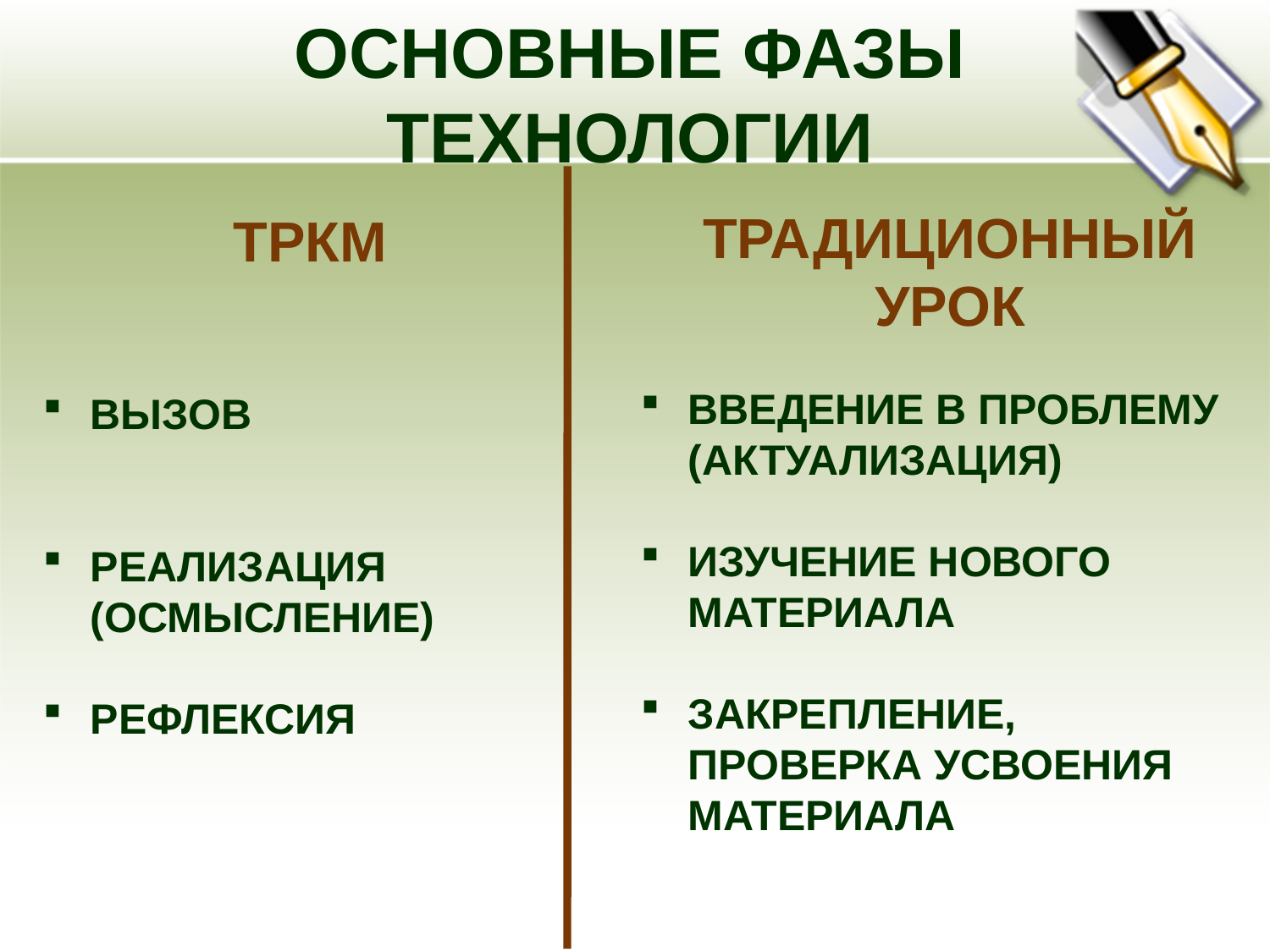

# ОСНОВНЫЕ ФАЗЫ ТЕХНОЛОГИИ
ТРАДИЦИОННЫЙ УРОК
ТРКМ
ВВЕДЕНИЕ В ПРОБЛЕМУ
    (АКТУАЛИЗАЦИЯ)

ИЗУЧЕНИЕ НОВОГО
    МАТЕРИАЛА

ЗАКРЕПЛЕНИЕ,
    ПРОВЕРКА УСВОЕНИЯ
    МАТЕРИАЛА
ВЫЗОВ

РЕАЛИЗАЦИЯ
    (ОСМЫСЛЕНИЕ)

РЕФЛЕКСИЯ